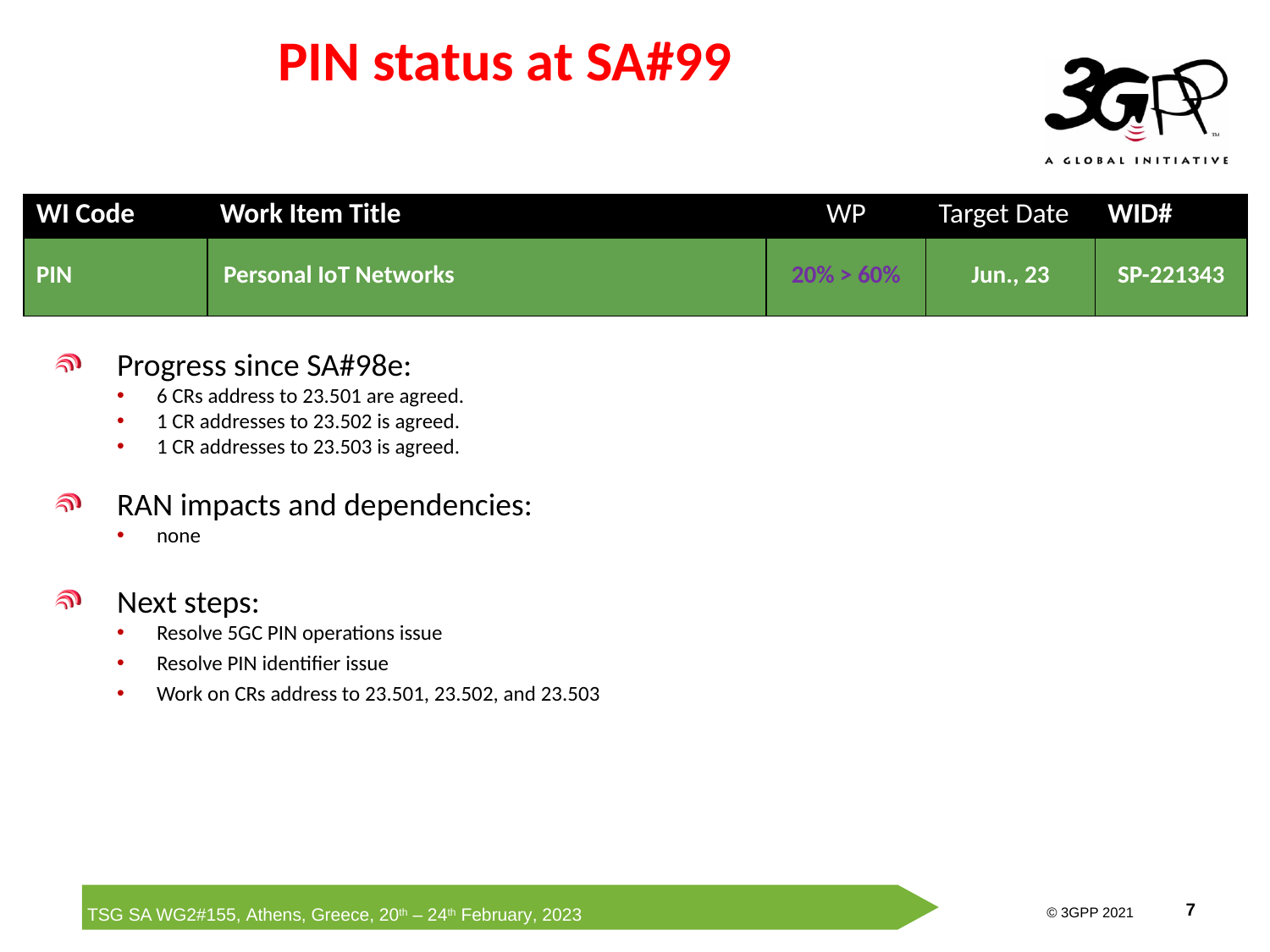

# PIN status at SA#99
| WI Code | Work Item Title | WP | Target Date | WID# |
| --- | --- | --- | --- | --- |
| PIN | Personal IoT Networks | 20% > 60% | Jun., 23 | SP-221343 |
Progress since SA#98e:
6 CRs address to 23.501 are agreed.
1 CR addresses to 23.502 is agreed.
1 CR addresses to 23.503 is agreed.

RAN impacts and dependencies:
none

Next steps:
Resolve 5GC PIN operations issue
Resolve PIN identifier issue
Work on CRs address to 23.501, 23.502, and 23.503